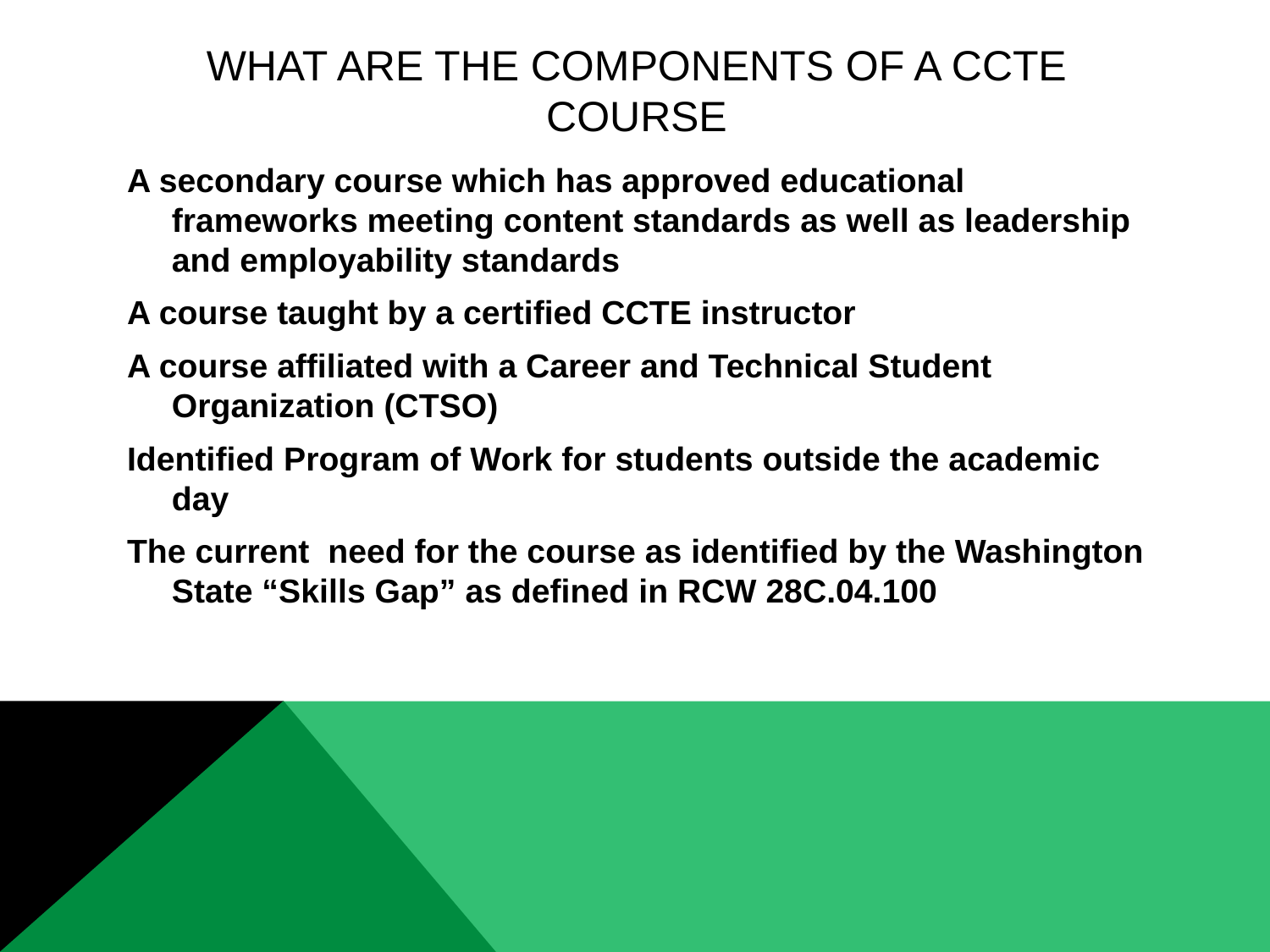

# What are the components of a CCTE Course
A secondary course which has approved educational frameworks meeting content standards as well as leadership and employability standards
A course taught by a certified CCTE instructor
A course affiliated with a Career and Technical Student Organization (CTSO)
Identified Program of Work for students outside the academic day
The current  need for the course as identified by the Washington State “Skills Gap” as defined in RCW 28C.04.100